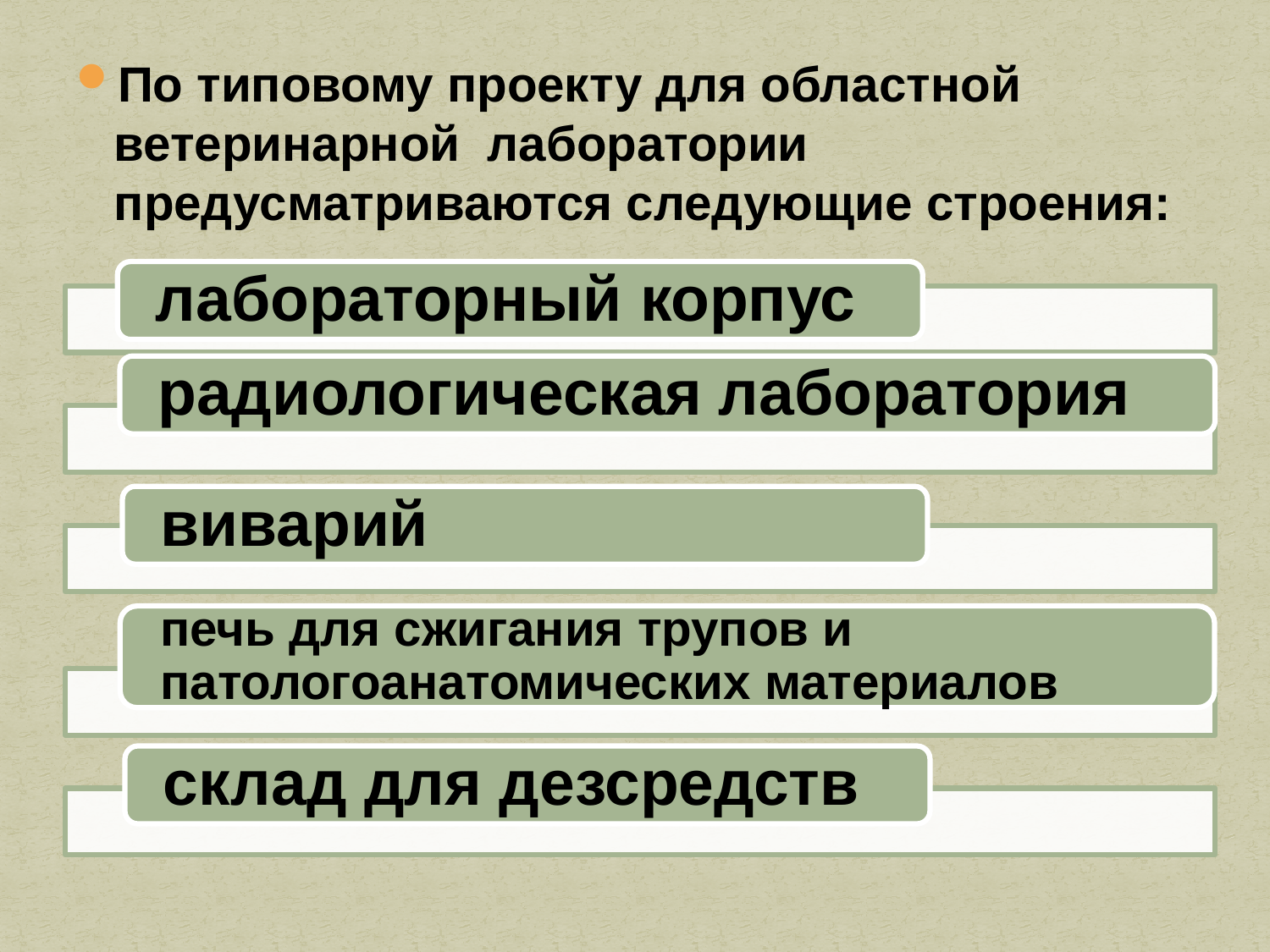

По типовому проекту для областной  ветеринарной  лаборатории предусматриваются следующие строения:
лабораторный корпус
радиологическая лаборатория

виварий
печь для сжигания трупов и патологоанатомических материалов
склад для дезсредств